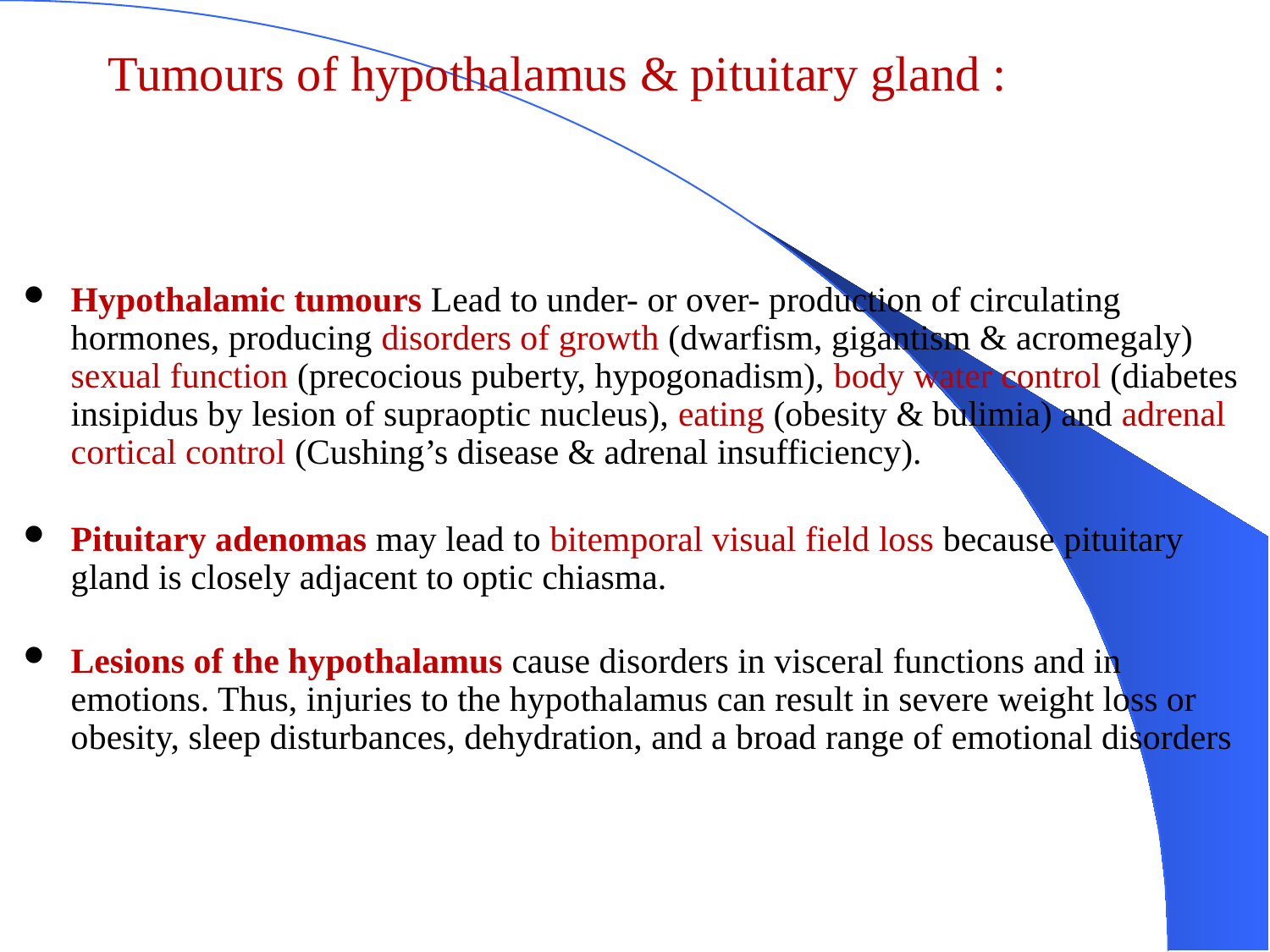

# Tumours of hypothalamus & pituitary gland :
Hypothalamic tumours Lead to under- or over- production of circulating hormones, producing disorders of growth (dwarfism, gigantism & acromegaly), sexual function (precocious puberty, hypogonadism), body water control (diabetes insipidus by lesion of supraoptic nucleus), eating (obesity & bulimia) and adrenal cortical control (Cushing’s disease & adrenal insufficiency).
Pituitary adenomas may lead to bitemporal visual field loss because pituitary gland is closely adjacent to optic chiasma.
Lesions of the hypothalamus cause disorders in visceral functions and in emotions. Thus, injuries to the hypothalamus can result in severe weight loss or obesity, sleep disturbances, dehydration, and a broad range of emotional disorders